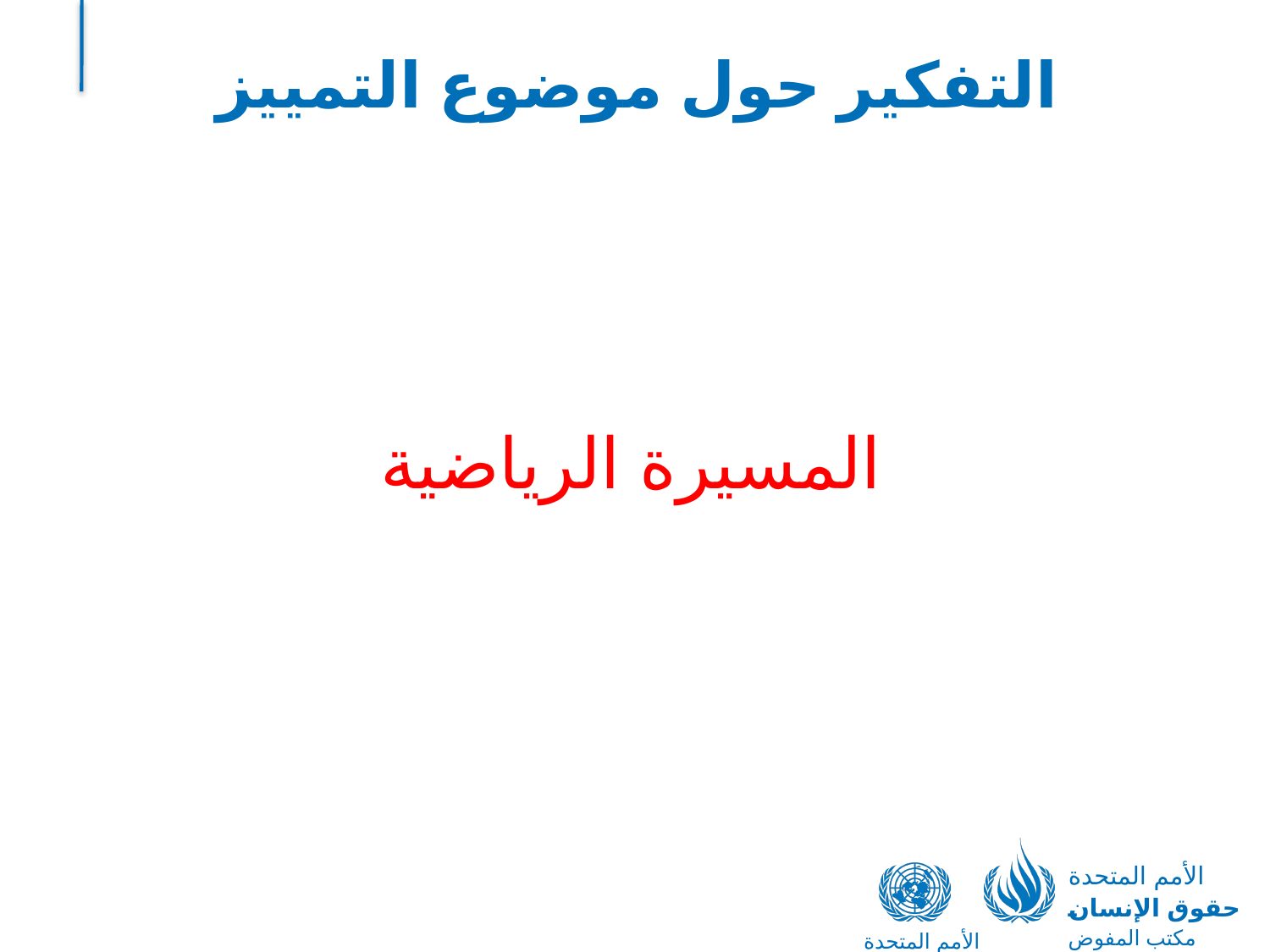

# التفكير حول موضوع التمييز

المسيرة الرياضية

الأمم المتحدة
حقوق الإنسان
مكتب المفوض السامي
الأمم المتحدة